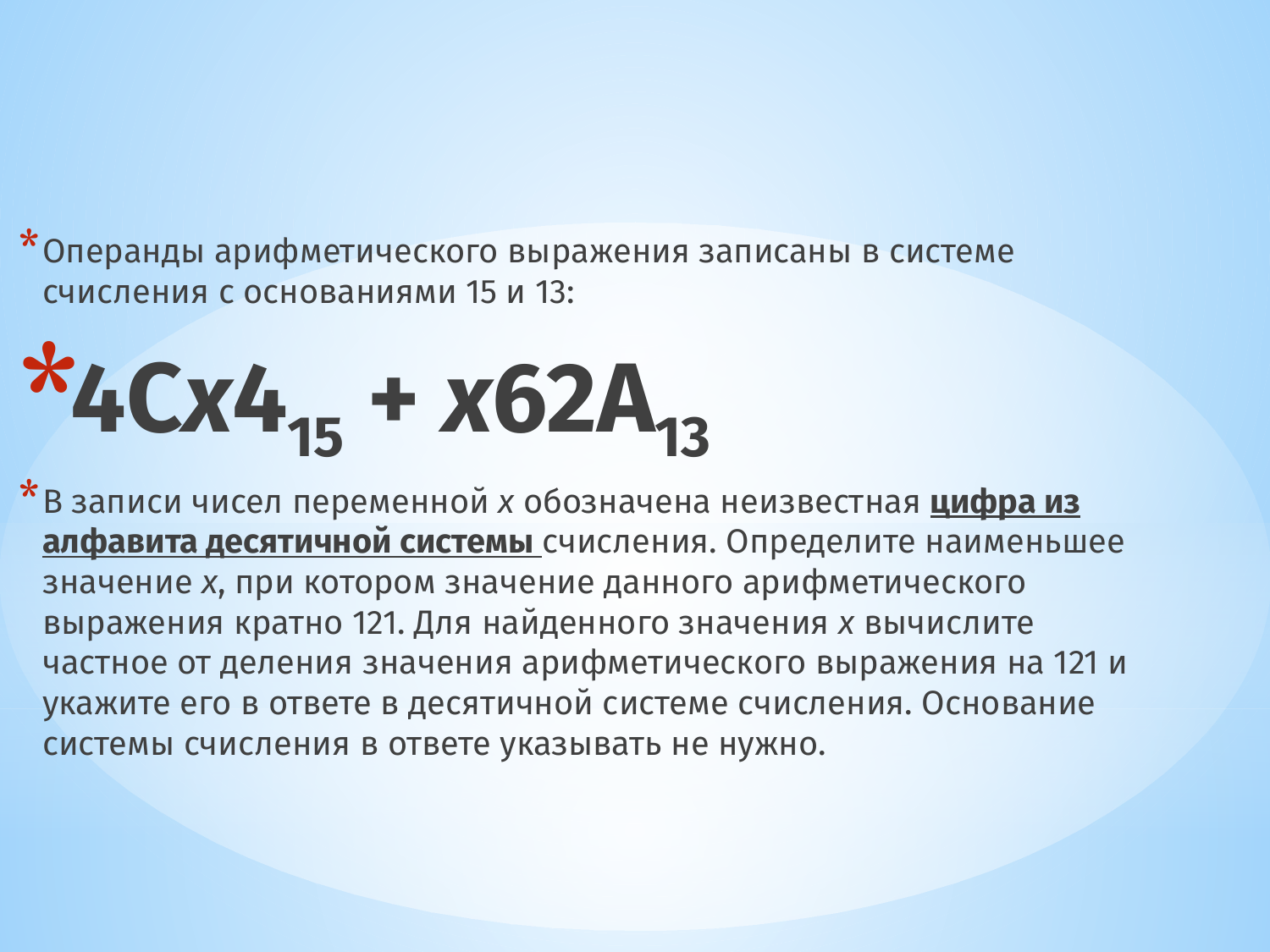

Операнды арифметического выражения записаны в системе счисления с основаниями 15 и 13:
4Cx415 + x62A13
В записи чисел переменной x обозначена неизвестная цифра из алфавита десятичной системы счисления. Определите наименьшее значение x, при котором значение данного арифметического выражения кратно 121. Для найденного значения x вычислите частное от деления значения арифметического выражения на 121 и укажите его в ответе в десятичной системе счисления. Основание системы счисления в ответе указывать не нужно.